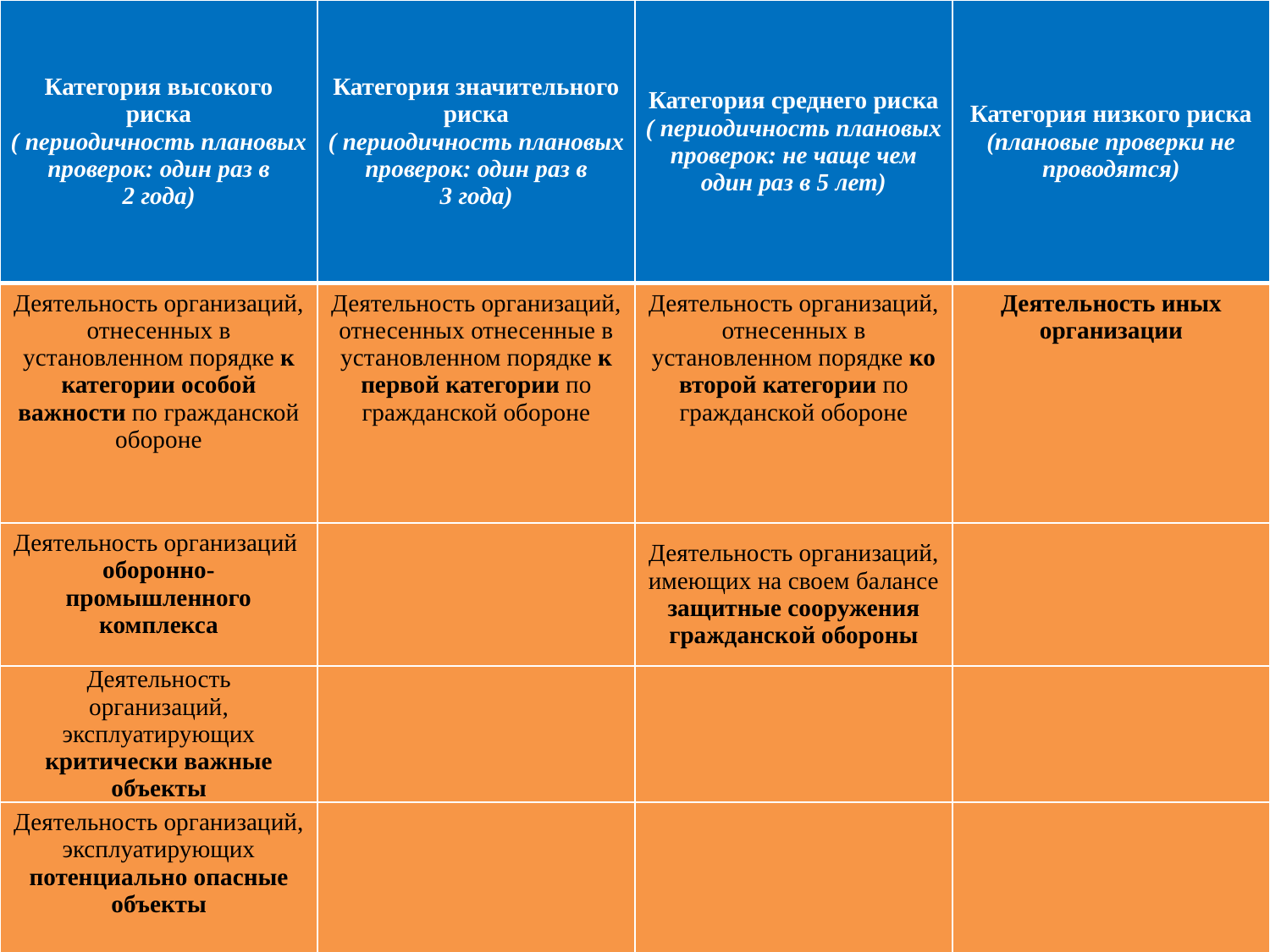

| Категория высокого риска ( периодичность плановых проверок: один раз в 2 года) | Категория значительного риска ( периодичность плановых проверок: один раз в 3 года) | Категория среднего риска ( периодичность плановых проверок: не чаще чем один раз в 5 лет) | Категория низкого риска (плановые проверки не проводятся) |
| --- | --- | --- | --- |
| Деятельность организаций, отнесенных в установленном порядке к категории особой важности по гражданской обороне | Деятельность организаций, отнесенных отнесенные в установленном порядке к первой категории по гражданской обороне | Деятельность организаций, отнесенных в установленном порядке ко второй категории по гражданской обороне | Деятельность иных организации |
| Деятельность организаций оборонно-промышленного комплекса |  | Деятельность организаций, имеющих на своем балансе защитные сооружения гражданской обороны |  |
| Деятельность организаций, эксплуатирующих критически важные объекты |  |  |  |
| Деятельность организаций, эксплуатирующих потенциально опасные объекты |  |  |  |